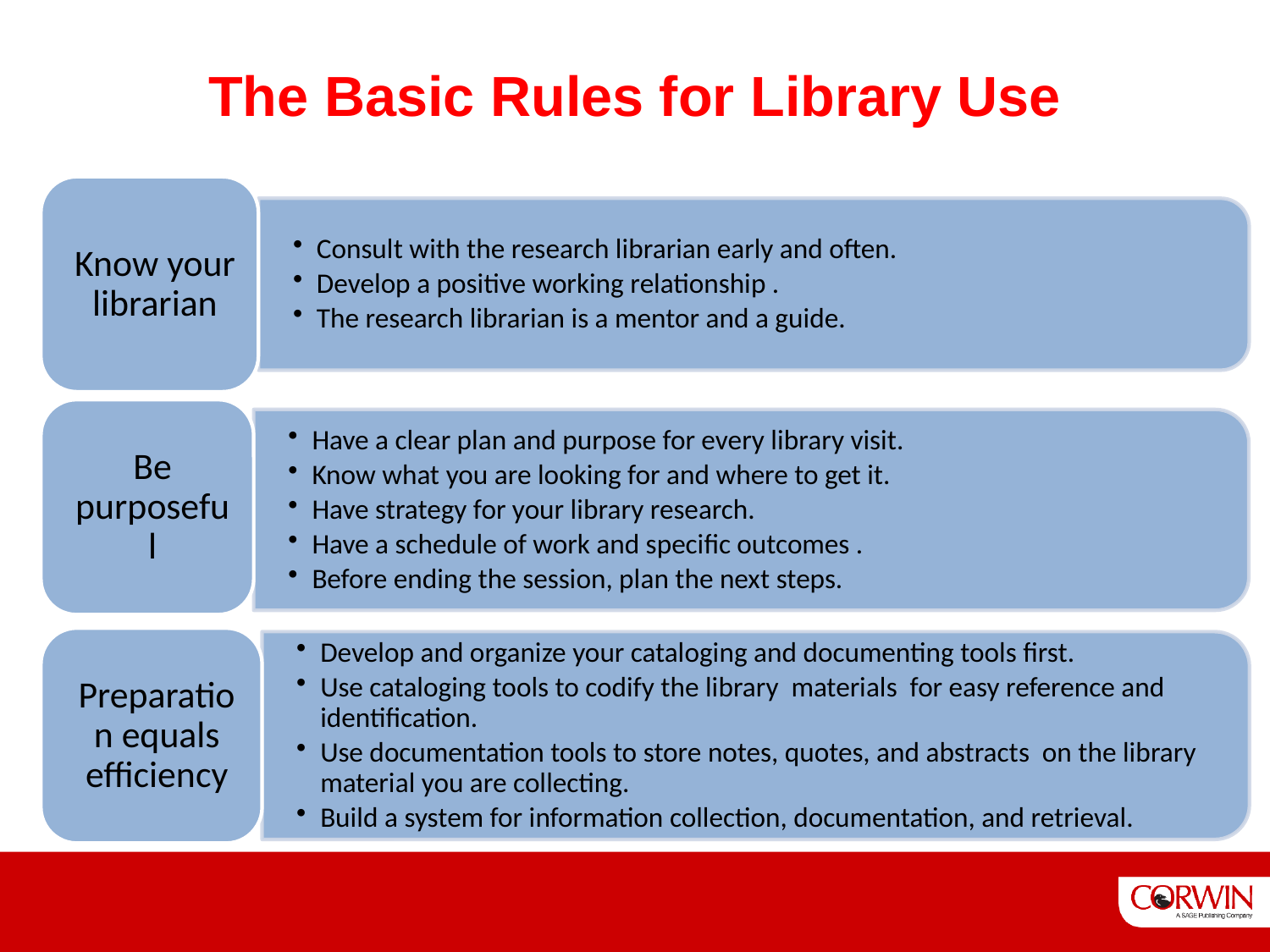

# The Basic Rules for Library Use
Consult with the research librarian early and often.
Develop a positive working relationship .
The research librarian is a mentor and a guide.
Know your librarian
Have a clear plan and purpose for every library visit.
Know what you are looking for and where to get it.
Have strategy for your library research.
Have a schedule of work and specific outcomes .
Before ending the session, plan the next steps.
Be purposeful
Develop and organize your cataloging and documenting tools first.
Use cataloging tools to codify the library  materials  for easy reference and identification.
Use documentation tools to store notes, quotes, and abstracts  on the library material you are collecting.
Build a system for information collection, documentation, and retrieval.
Preparation equals efficiency